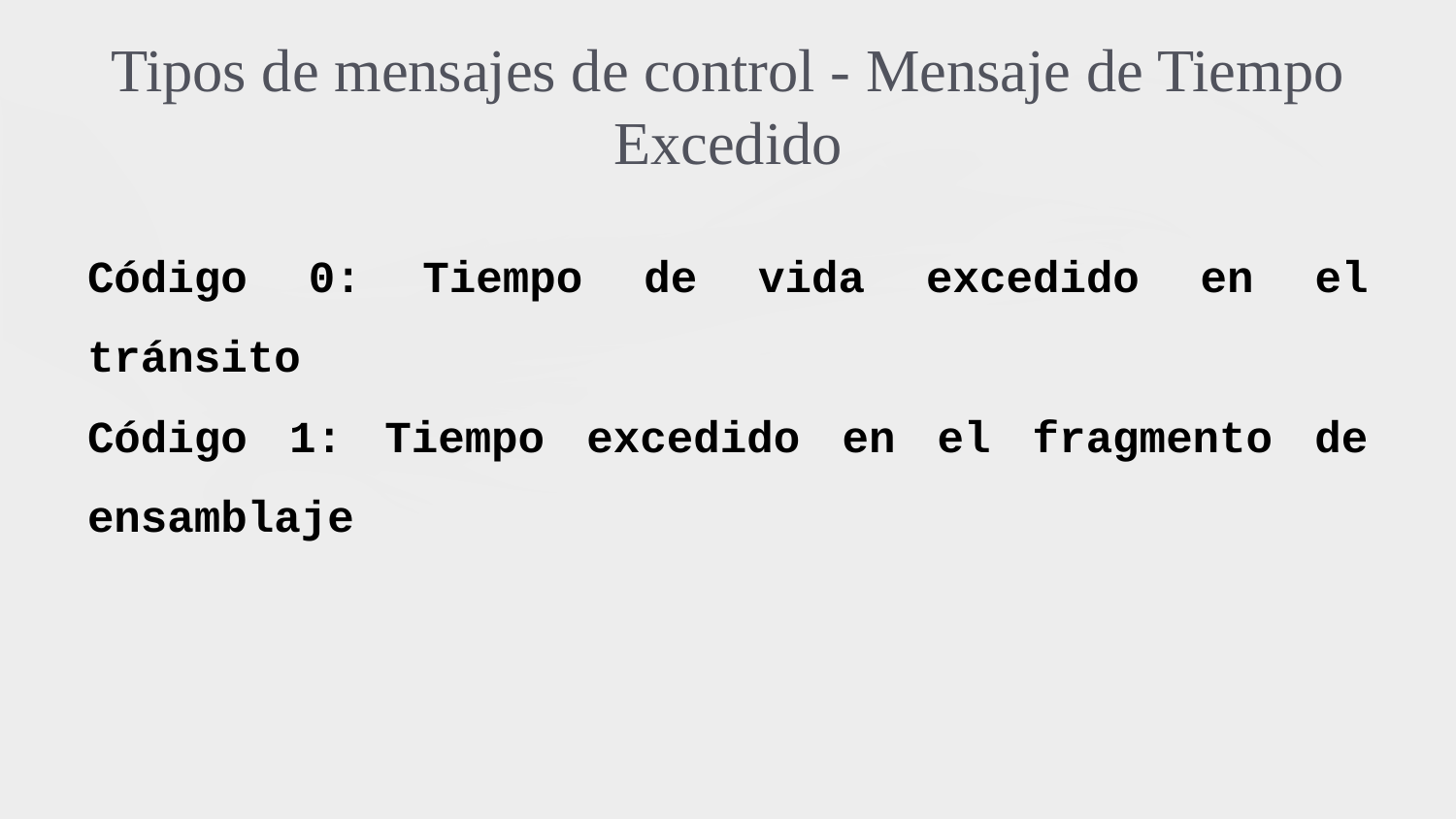

# Tipos de mensajes de control - Mensaje de Tiempo Excedido
Código 0: Tiempo de vida excedido en el tránsito
Código 1: Tiempo excedido en el fragmento de ensamblaje